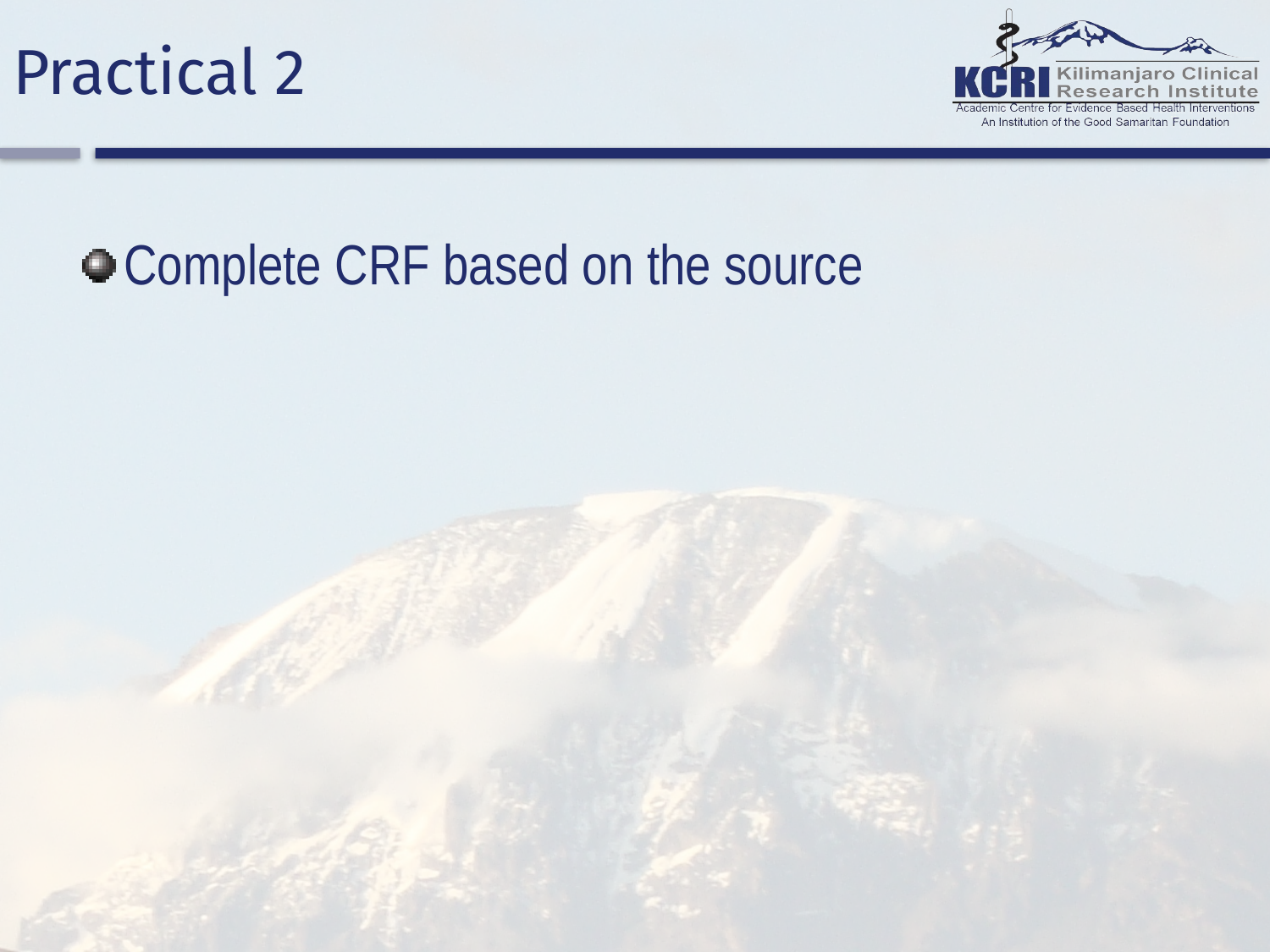

# Practical 2
Complete CRF based on the source